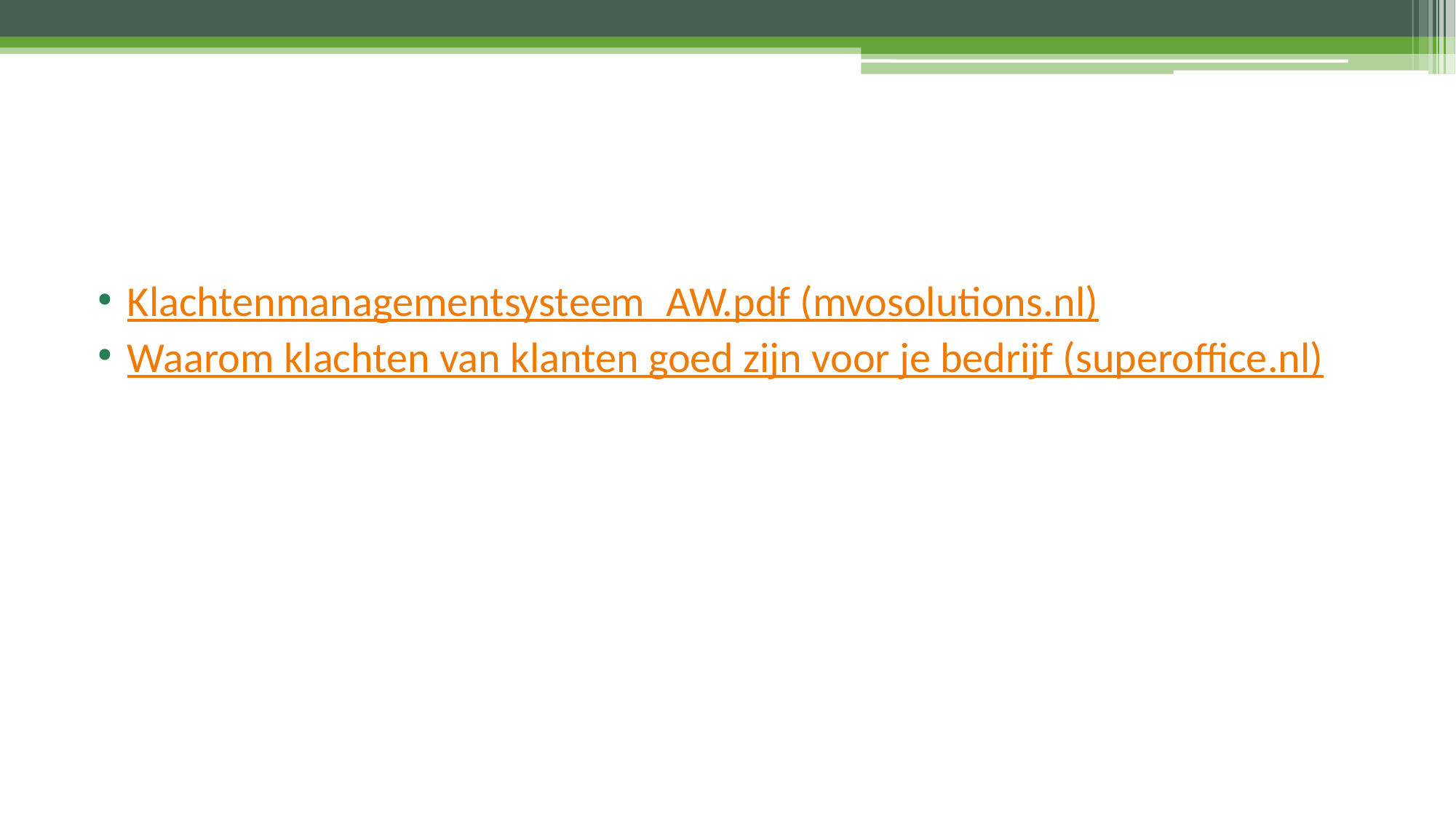

#
Klachtenmanagementsysteem_AW.pdf (mvosolutions.nl)
Waarom klachten van klanten goed zijn voor je bedrijf (superoffice.nl)